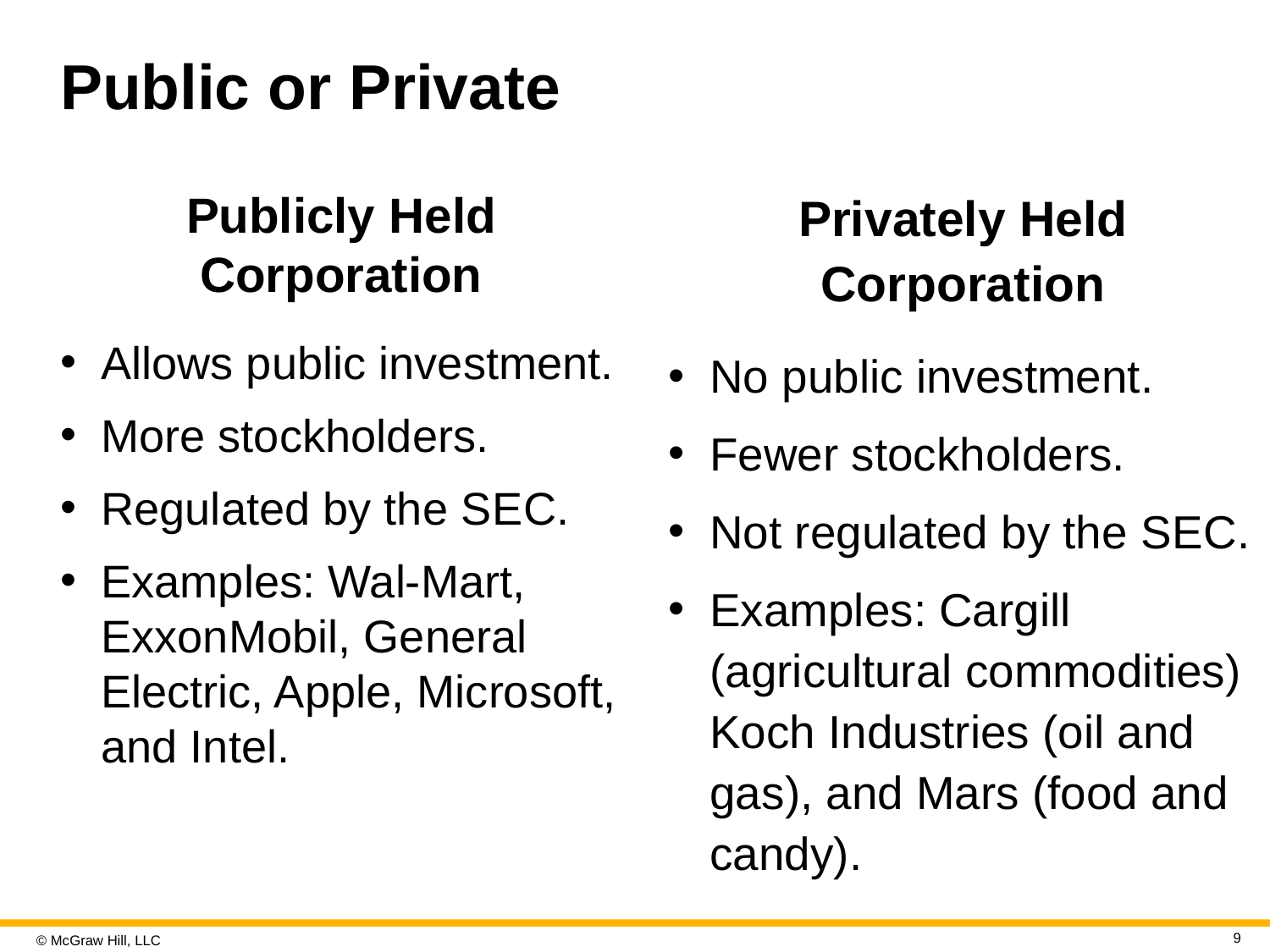

# Public or Private
Privately Held Corporation
No public investment.
Fewer stockholders.
Not regulated by the S E C.
Examples: Cargill (agricultural commodities) Koch Industries (oil and gas), and Mars (food and candy).
Publicly Held Corporation
Allows public investment.
More stockholders.
Regulated by the S E C.
Examples: Wal-Mart, ExxonMobil, General Electric, Apple, Microsoft, and Intel.
9